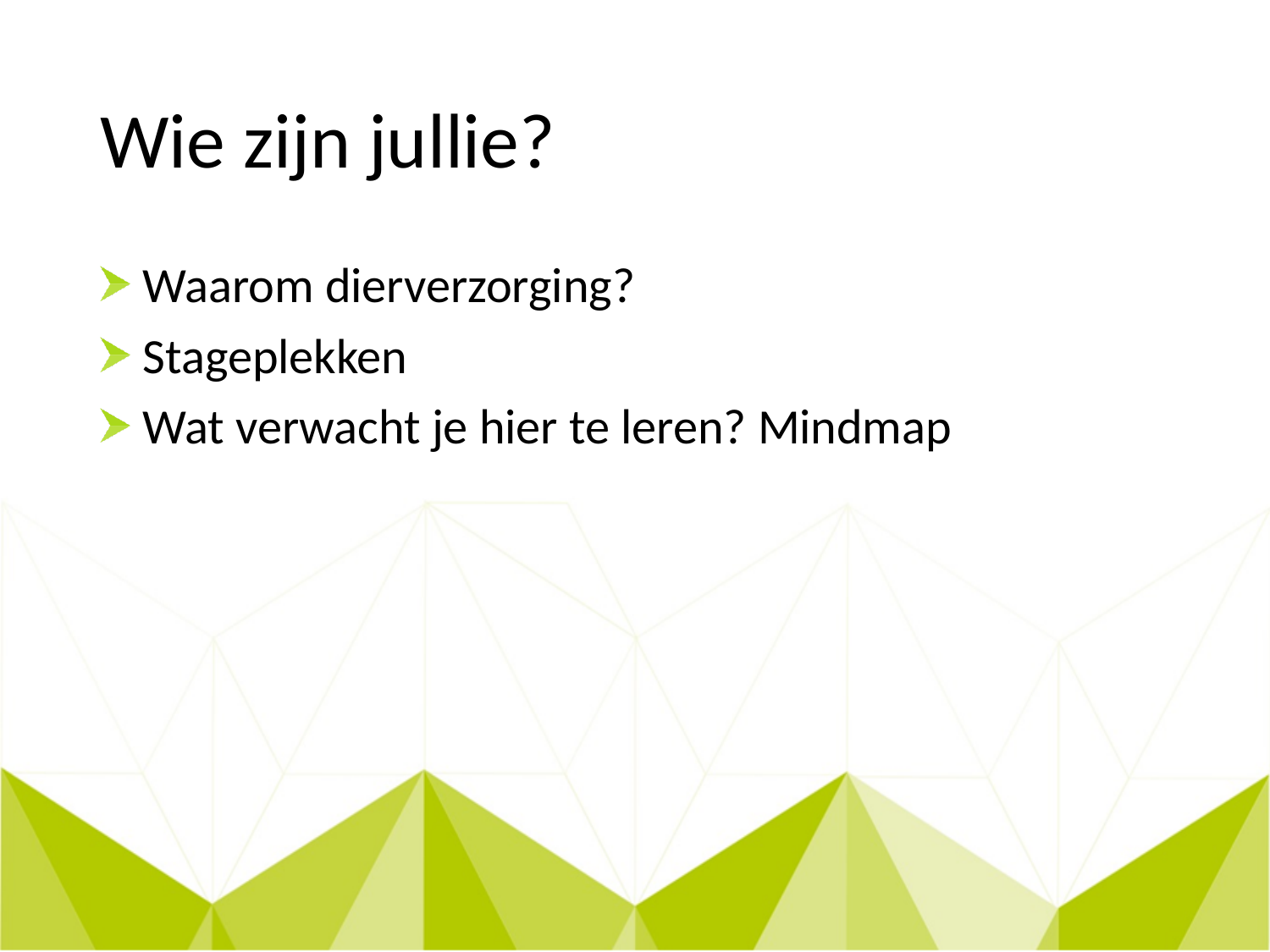

# Wie zijn jullie?
 Waarom dierverzorging?
 Stageplekken
 Wat verwacht je hier te leren? Mindmap